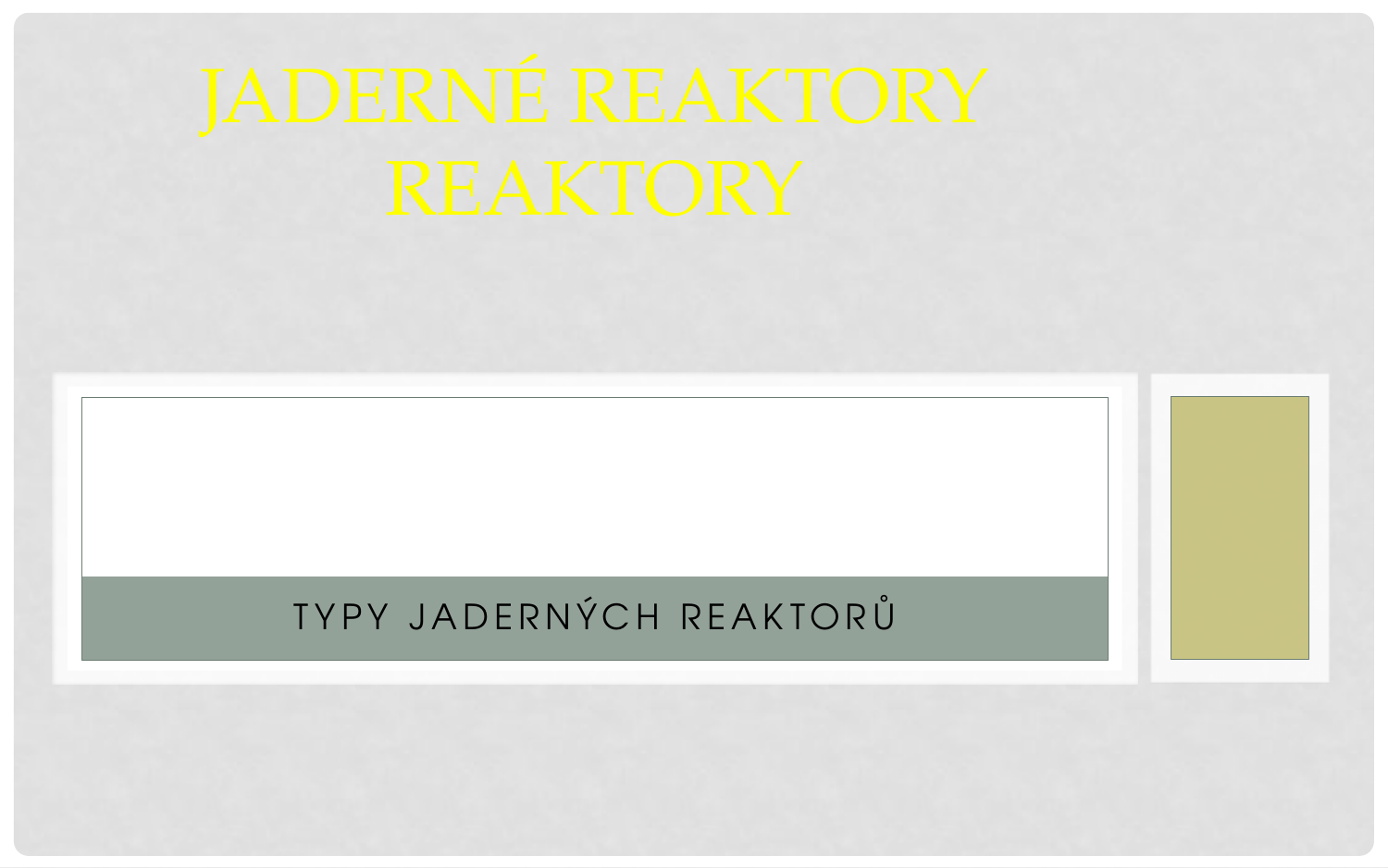

# Jaderné reaktory reaktory
typy jaderných reaktorů